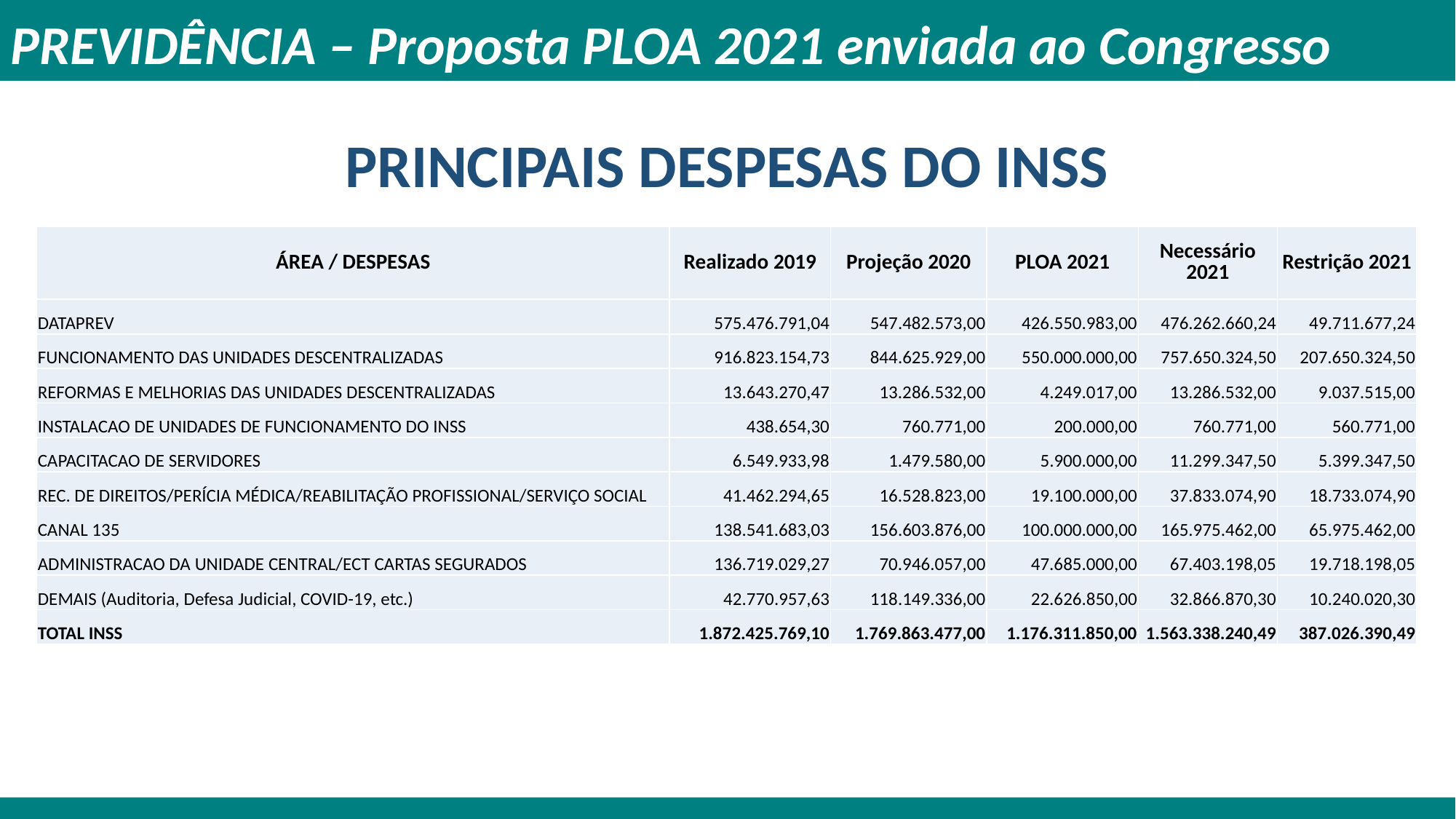

PREVIDÊNCIA – Proposta PLOA 2021 enviada ao Congresso
PRINCIPAIS DESPESAS DO INSS
| ÁREA / DESPESAS | Realizado 2019 | Projeção 2020 | PLOA 2021 | Necessário 2021 | Restrição 2021 |
| --- | --- | --- | --- | --- | --- |
| DATAPREV | 575.476.791,04 | 547.482.573,00 | 426.550.983,00 | 476.262.660,24 | 49.711.677,24 |
| FUNCIONAMENTO DAS UNIDADES DESCENTRALIZADAS | 916.823.154,73 | 844.625.929,00 | 550.000.000,00 | 757.650.324,50 | 207.650.324,50 |
| REFORMAS E MELHORIAS DAS UNIDADES DESCENTRALIZADAS | 13.643.270,47 | 13.286.532,00 | 4.249.017,00 | 13.286.532,00 | 9.037.515,00 |
| INSTALACAO DE UNIDADES DE FUNCIONAMENTO DO INSS | 438.654,30 | 760.771,00 | 200.000,00 | 760.771,00 | 560.771,00 |
| CAPACITACAO DE SERVIDORES | 6.549.933,98 | 1.479.580,00 | 5.900.000,00 | 11.299.347,50 | 5.399.347,50 |
| REC. DE DIREITOS/PERÍCIA MÉDICA/REABILITAÇÃO PROFISSIONAL/SERVIÇO SOCIAL | 41.462.294,65 | 16.528.823,00 | 19.100.000,00 | 37.833.074,90 | 18.733.074,90 |
| CANAL 135 | 138.541.683,03 | 156.603.876,00 | 100.000.000,00 | 165.975.462,00 | 65.975.462,00 |
| ADMINISTRACAO DA UNIDADE CENTRAL/ECT CARTAS SEGURADOS | 136.719.029,27 | 70.946.057,00 | 47.685.000,00 | 67.403.198,05 | 19.718.198,05 |
| DEMAIS (Auditoria, Defesa Judicial, COVID-19, etc.) | 42.770.957,63 | 118.149.336,00 | 22.626.850,00 | 32.866.870,30 | 10.240.020,30 |
| TOTAL INSS | 1.872.425.769,10 | 1.769.863.477,00 | 1.176.311.850,00 | 1.563.338.240,49 | 387.026.390,49 |